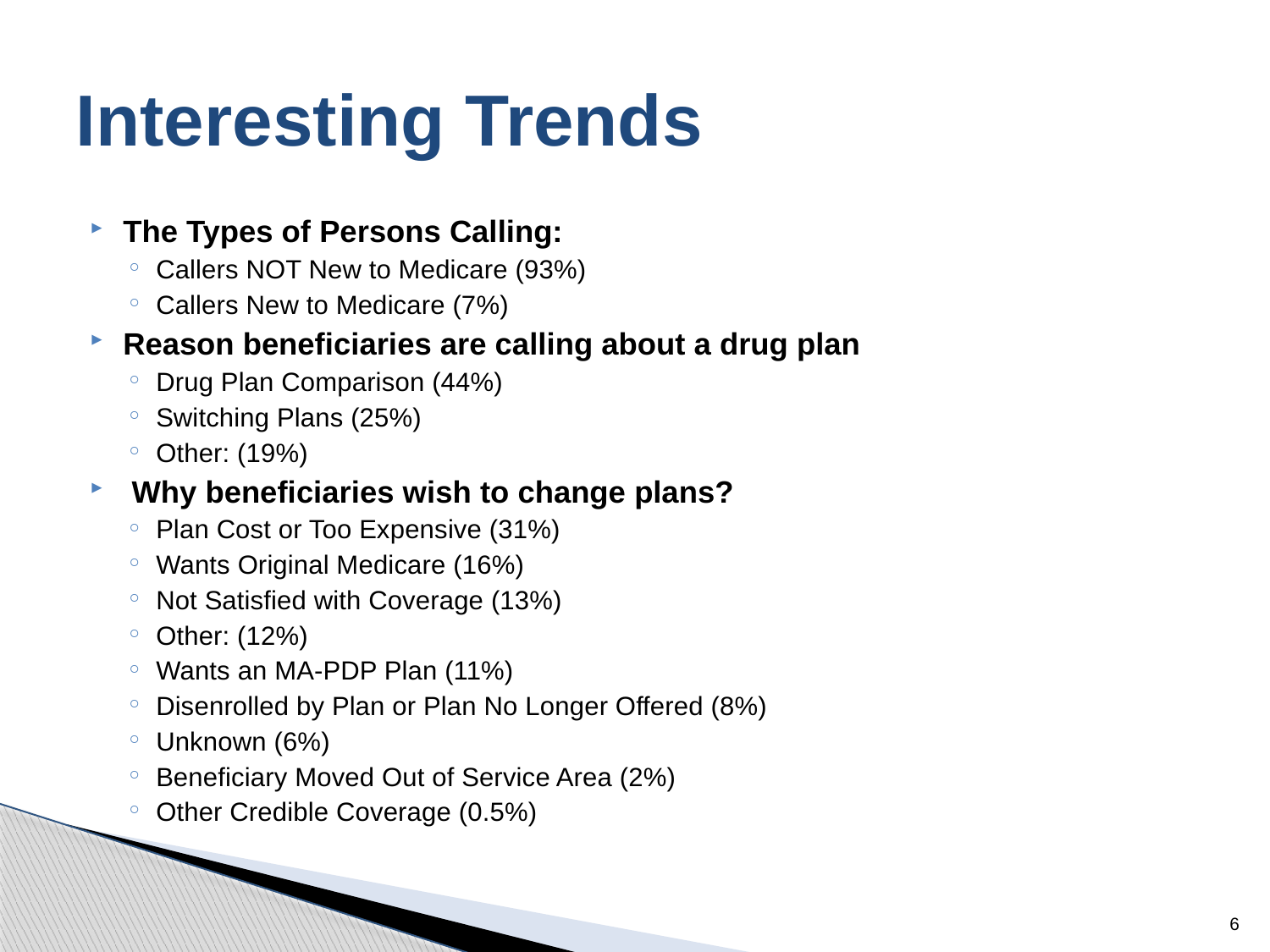

# Interesting Trends
The Types of Persons Calling:
Callers NOT New to Medicare (93%)
Callers New to Medicare (7%)
Reason beneficiaries are calling about a drug plan
Drug Plan Comparison (44%)
Switching Plans (25%)
Other: (19%)
 Why beneficiaries wish to change plans?
Plan Cost or Too Expensive (31%)
Wants Original Medicare (16%)
Not Satisfied with Coverage (13%)
Other: (12%)
Wants an MA-PDP Plan (11%)
Disenrolled by Plan or Plan No Longer Offered (8%)
Unknown (6%)
Beneficiary Moved Out of Service Area (2%)
Other Credible Coverage (0.5%)
6